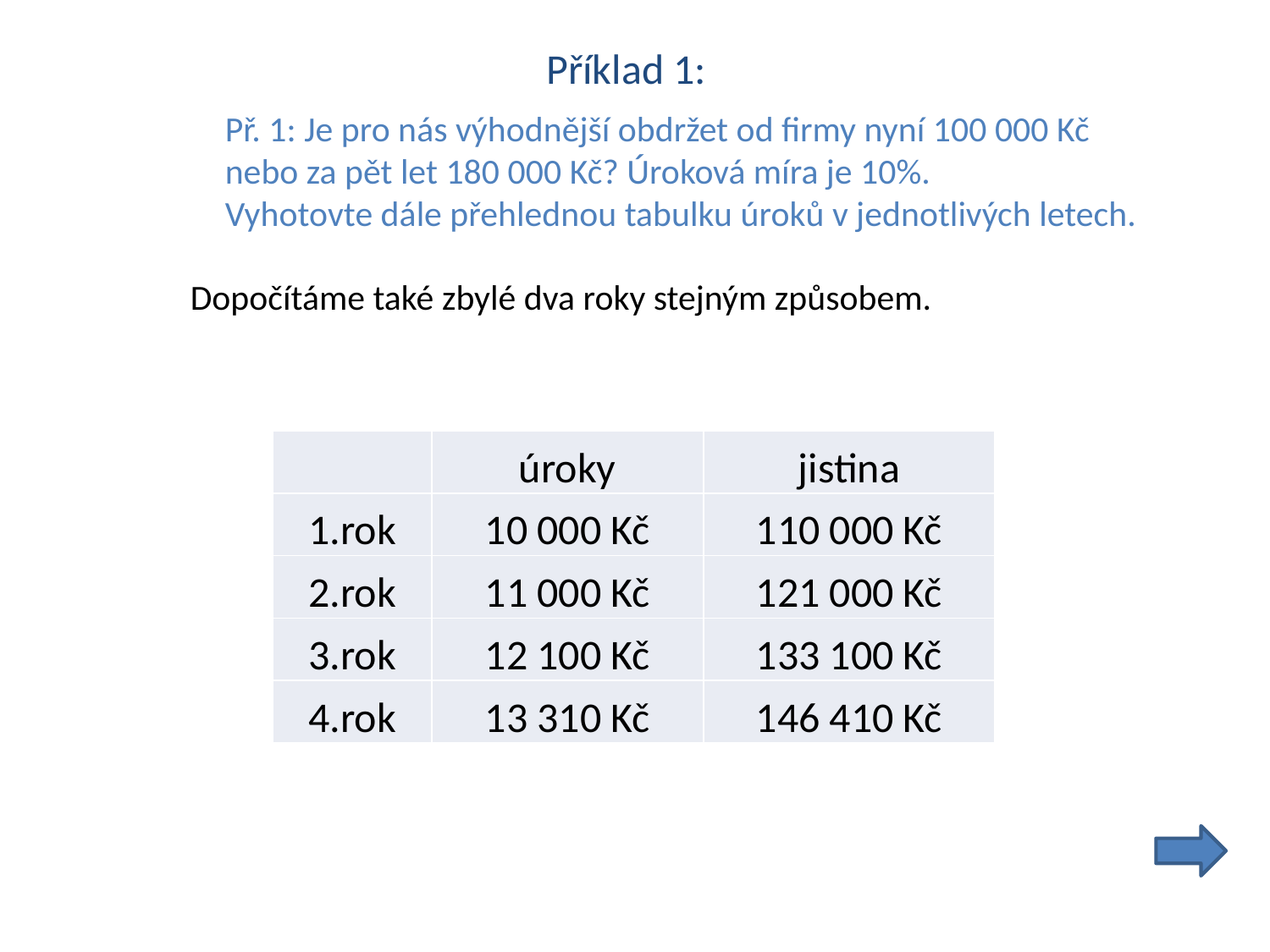

Příklad 1:
Př. 1: Je pro nás výhodnější obdržet od firmy nyní 100 000 Kč
nebo za pět let 180 000 Kč? Úroková míra je 10%.
Vyhotovte dále přehlednou tabulku úroků v jednotlivých letech.

Dopočítáme také zbylé dva roky stejným způsobem.

|  | úroky | jistina |
| --- | --- | --- |
| 1.rok | 10 000 Kč | 110 000 Kč |
| 2.rok | 11 000 Kč | 121 000 Kč |
| 3.rok | 12 100 Kč | 133 100 Kč |
| 4.rok | 13 310 Kč | 146 410 Kč |